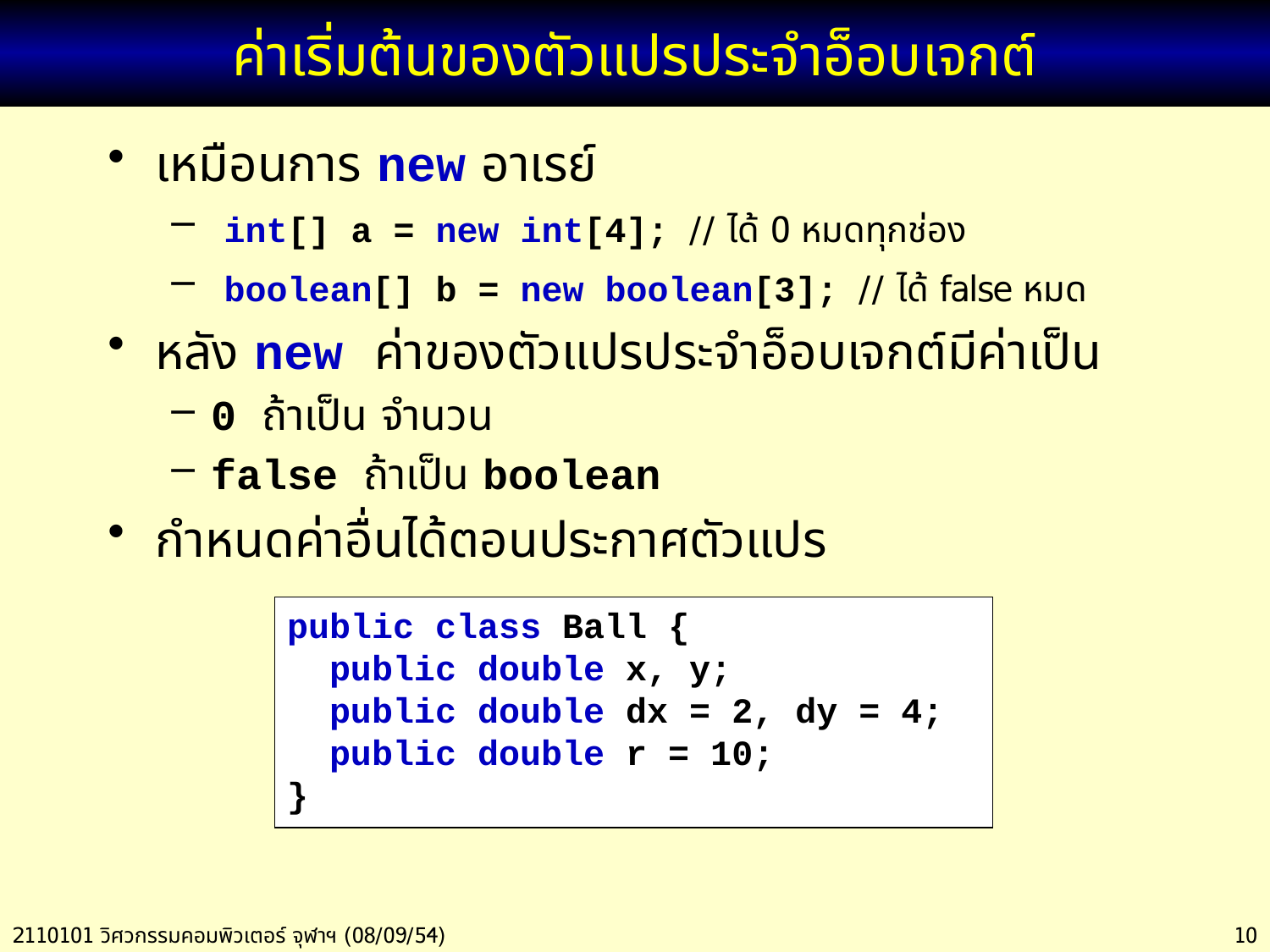

# ค่าเริ่มต้นของตัวแปรประจำอ็อบเจกต์
เหมือนการ new อาเรย์
 int[] a = new int[4]; // ได้ 0 หมดทุกช่อง
 boolean[] b = new boolean[3]; // ได้ false หมด
หลัง new  ค่าของตัวแปรประจำอ็อบเจกต์มีค่าเป็น
0 ถ้าเป็น จำนวน
false ถ้าเป็น boolean
กำหนดค่าอื่นได้ตอนประกาศตัวแปร
public class Ball {
  public double x, y;
  public double dx = 2, dy = 4;
  public double r = 10;
}